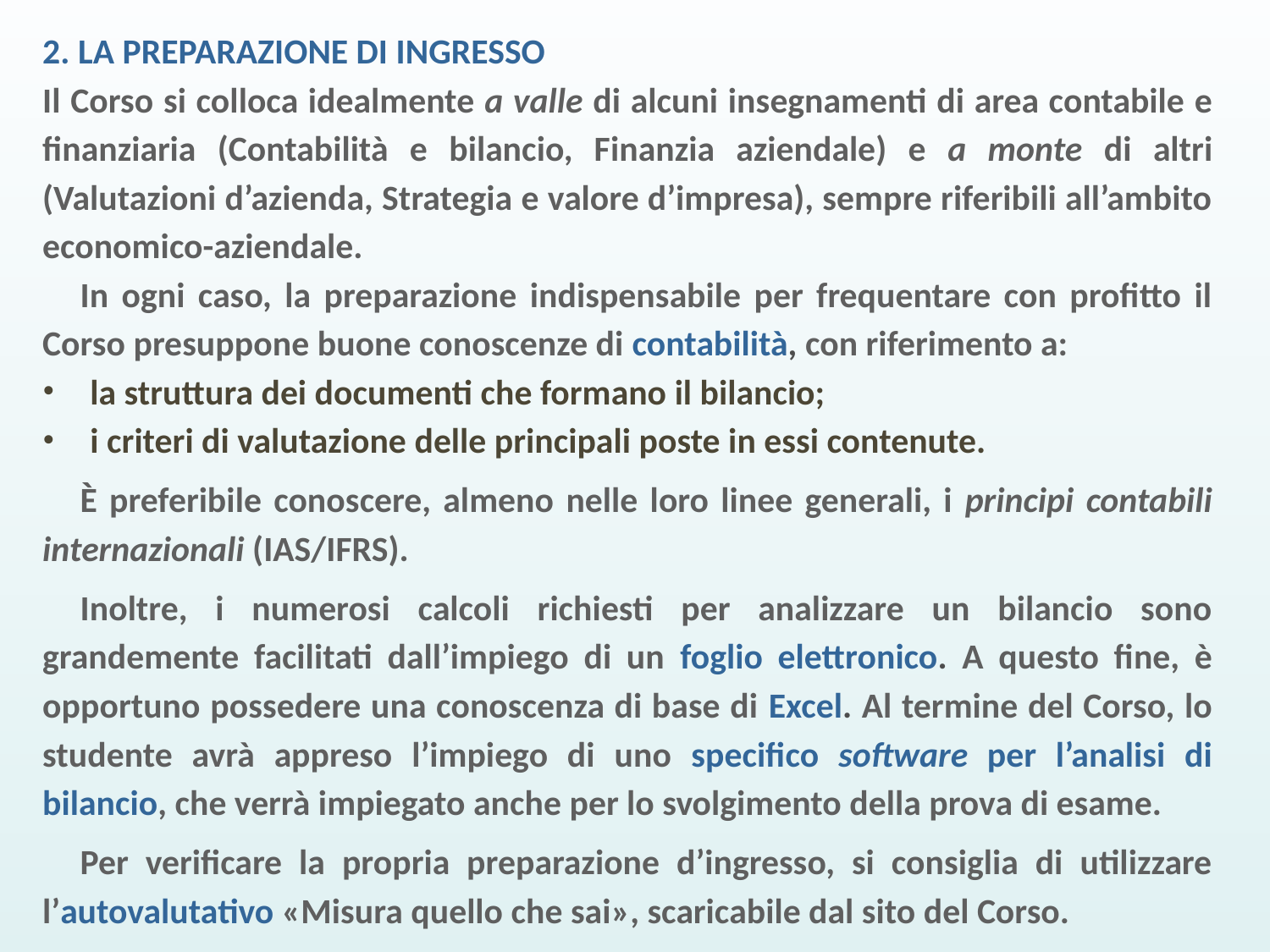

2. LA PREPARAZIONE DI INGRESSO
Il Corso si colloca idealmente a valle di alcuni insegnamenti di area contabile e finanziaria (Contabilità e bilancio, Finanzia aziendale) e a monte di altri (Valutazioni d’azienda, Strategia e valore d’impresa), sempre riferibili all’ambito economico-aziendale.
In ogni caso, la preparazione indispensabile per frequentare con profitto il Corso presuppone buone conoscenze di contabilità, con riferimento a:
la struttura dei documenti che formano il bilancio;
i criteri di valutazione delle principali poste in essi contenute.
È preferibile conoscere, almeno nelle loro linee generali, i principi contabili internazionali (IAS/IFRS).
Inoltre, i numerosi calcoli richiesti per analizzare un bilancio sono grandemente facilitati dall’impiego di un foglio elettronico. A questo fine, è opportuno possedere una conoscenza di base di Excel. Al termine del Corso, lo studente avrà appreso l’impiego di uno specifico software per l’analisi di bilancio, che verrà impiegato anche per lo svolgimento della prova di esame.
Per verificare la propria preparazione d’ingresso, si consiglia di utilizzare l’autovalutativo «Misura quello che sai», scaricabile dal sito del Corso.